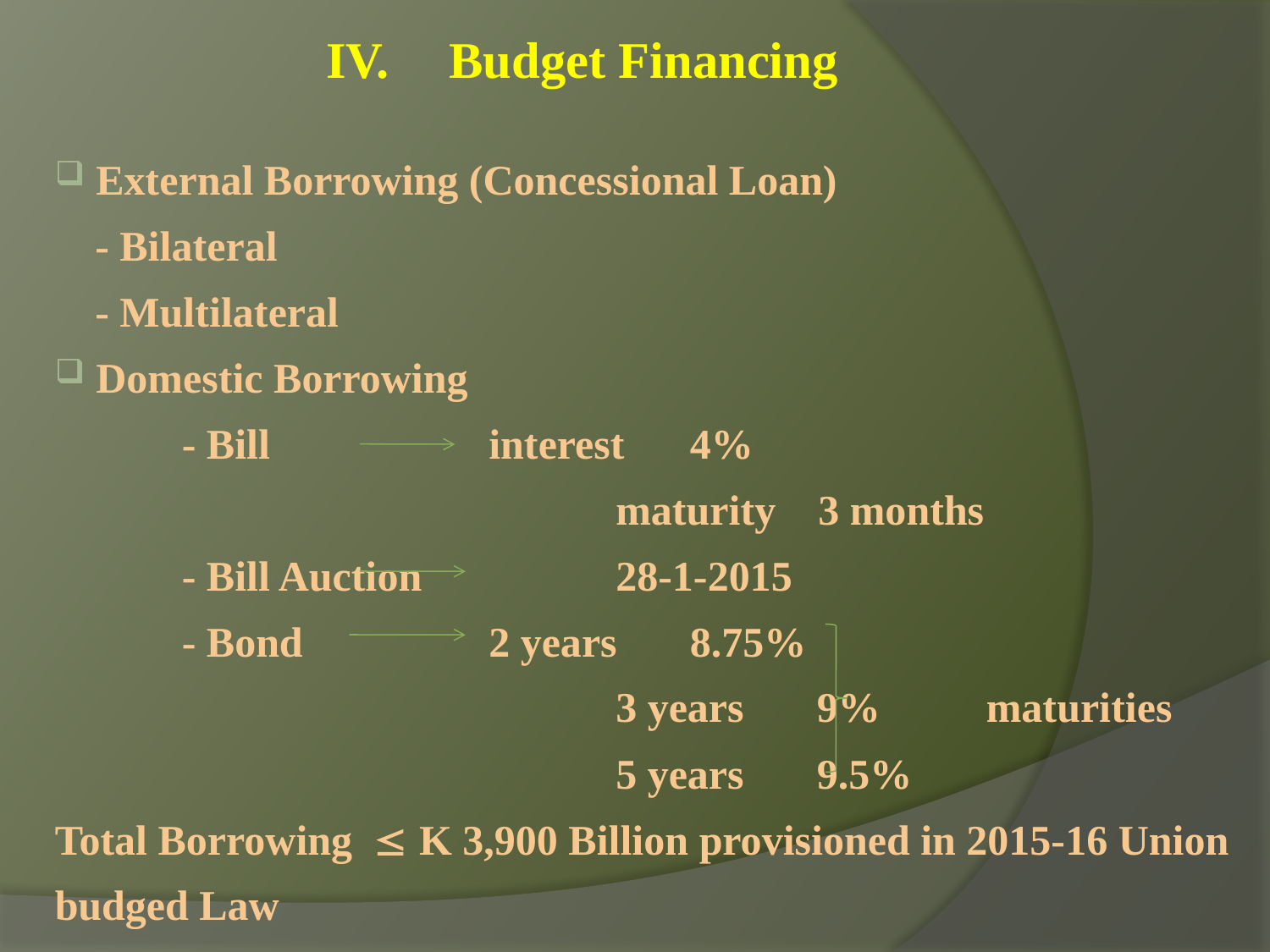

IV.	Budget Financing
 External Borrowing (Concessional Loan)
	- Bilateral
	- Multilateral
 Domestic Borrowing
	- Bill 	      	     interest 	4%
			       	     maturity    3 months
	- Bill Auction   	     28-1-2015
	- Bond		     2 years	8.75%
				     3 years	9%	    maturities
				     5 years	9.5%
Total Borrowing  ≤ K 3,900 Billion provisioned in 2015-16 Union budged Law